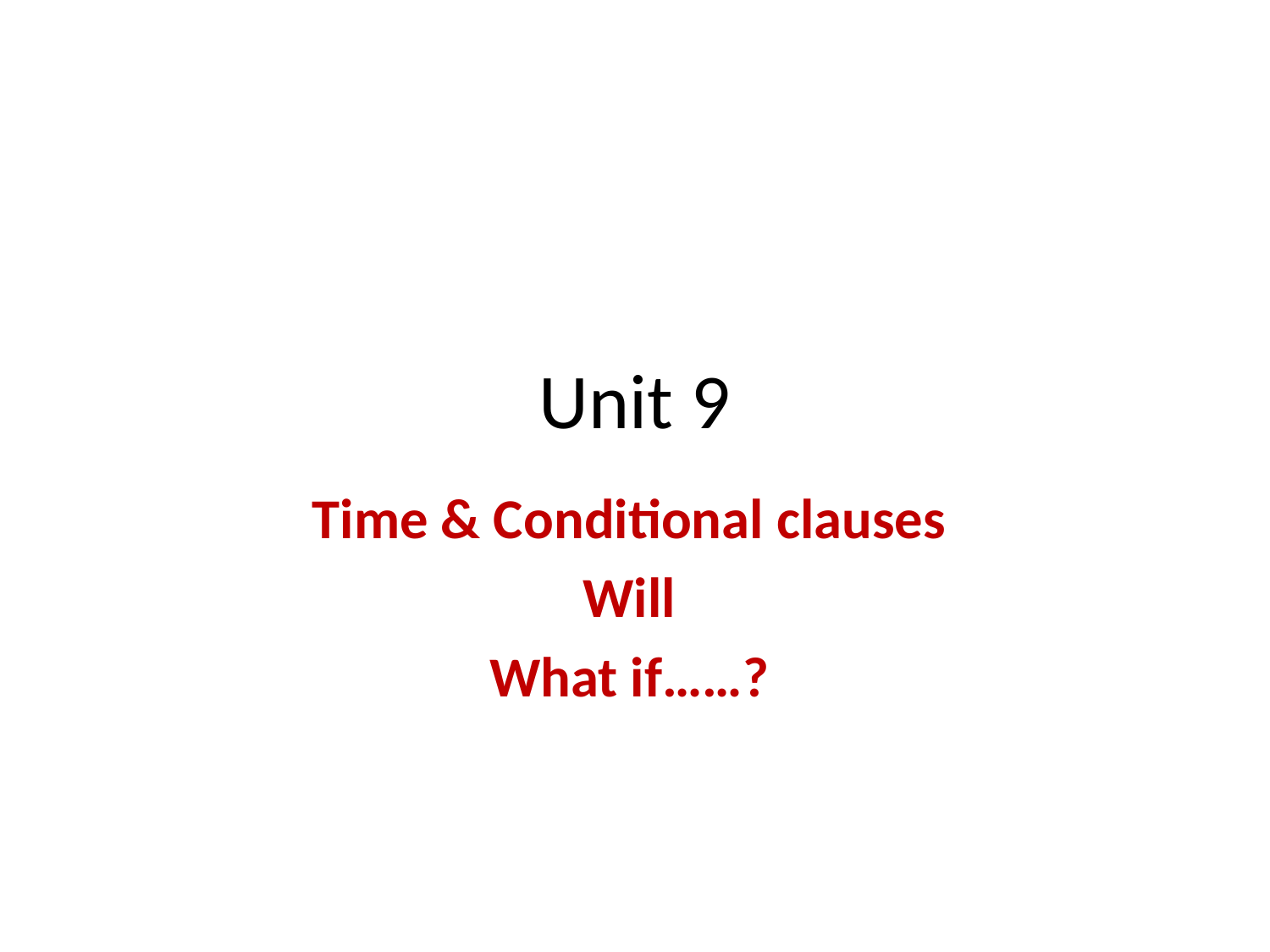

# Unit 9
Time & Conditional clauses
Will
What if……?